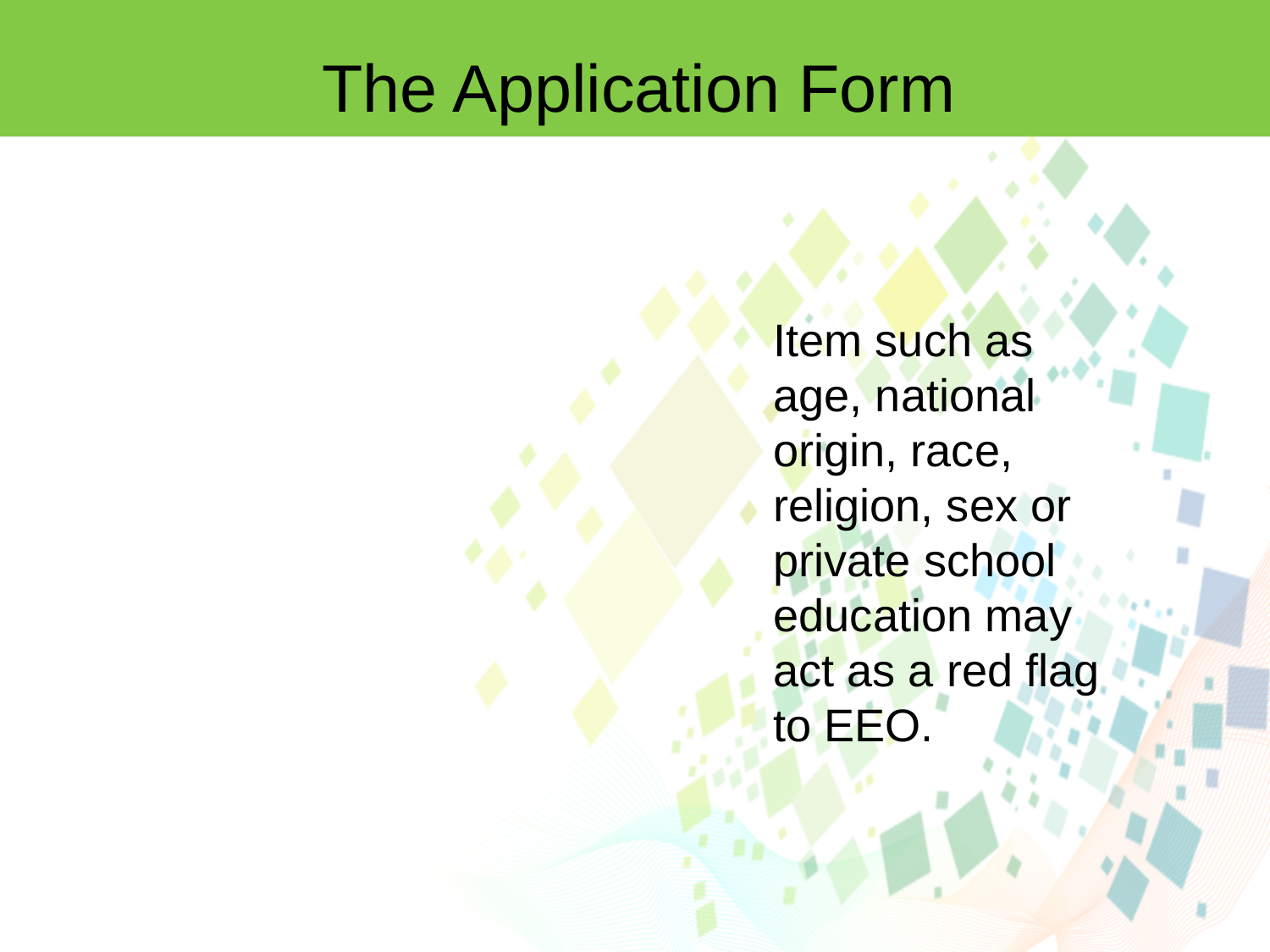

The Application Form
Item such as age, national origin, race, religion, sex or private school education may act as a red flag to EEO.